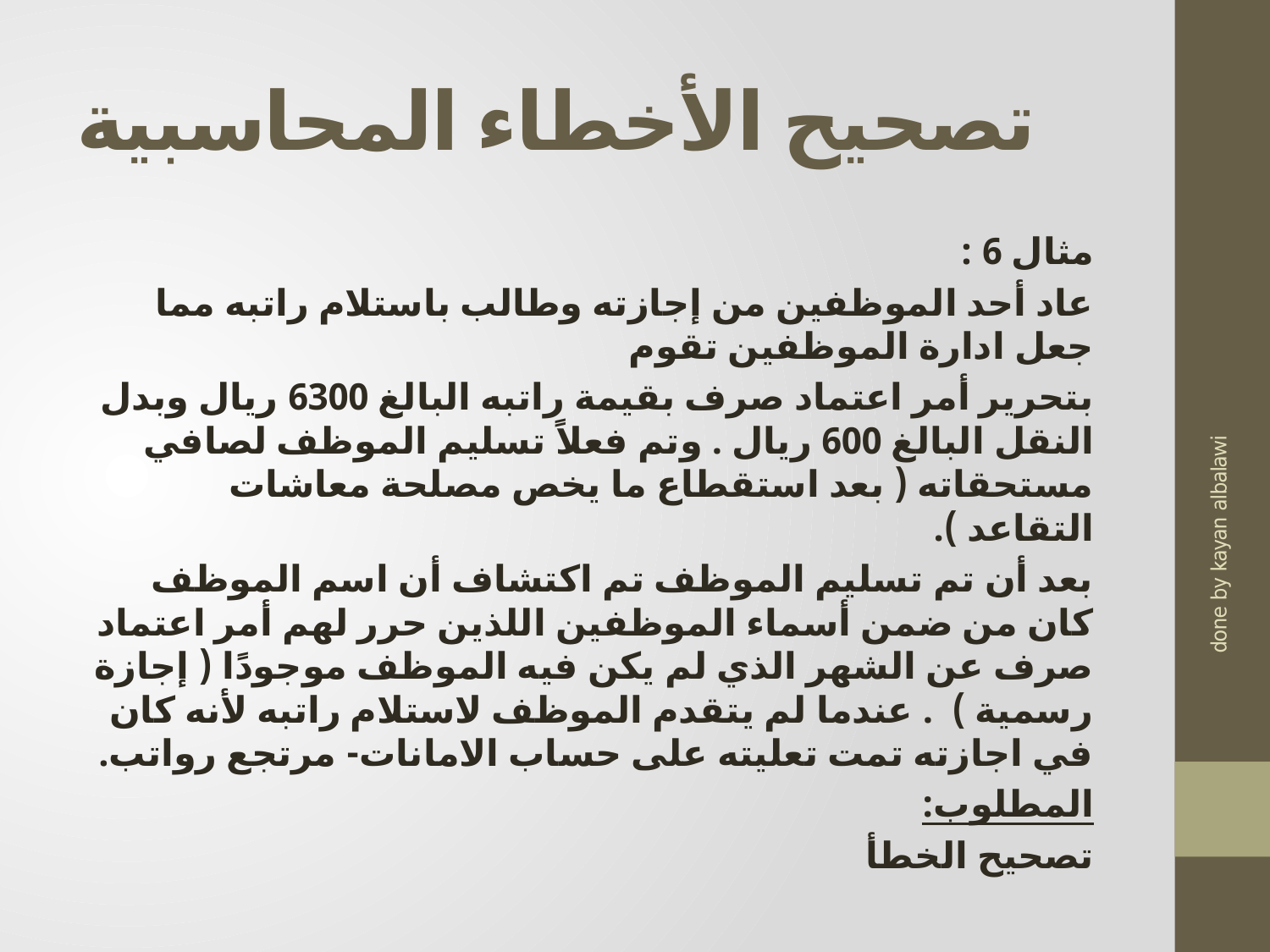

# تصحيح الأخطاء المحاسبية
مثال 6 :
عاد أحد الموظفين من إجازته وطالب باستلام راتبه مما جعل ادارة الموظفين تقوم
بتحرير أمر اعتماد صرف بقيمة راتبه البالغ 6300 ريال وبدل النقل البالغ 600 ريال . وتم فعلاً تسليم الموظف لصافي مستحقاته ( بعد استقطاع ما يخص مصلحة معاشات التقاعد ).
بعد أن تم تسليم الموظف تم اكتشاف أن اسم الموظف كان من ضمن أسماء الموظفين اللذين حرر لهم أمر اعتماد صرف عن الشهر الذي لم يكن فيه الموظف موجودًا ( إجازة رسمية )  . عندما لم يتقدم الموظف لاستلام راتبه لأنه كان في اجازته تمت تعليته على حساب الامانات- مرتجع رواتب.
المطلوب:
تصحيح الخطأ
done by kayan albalawi